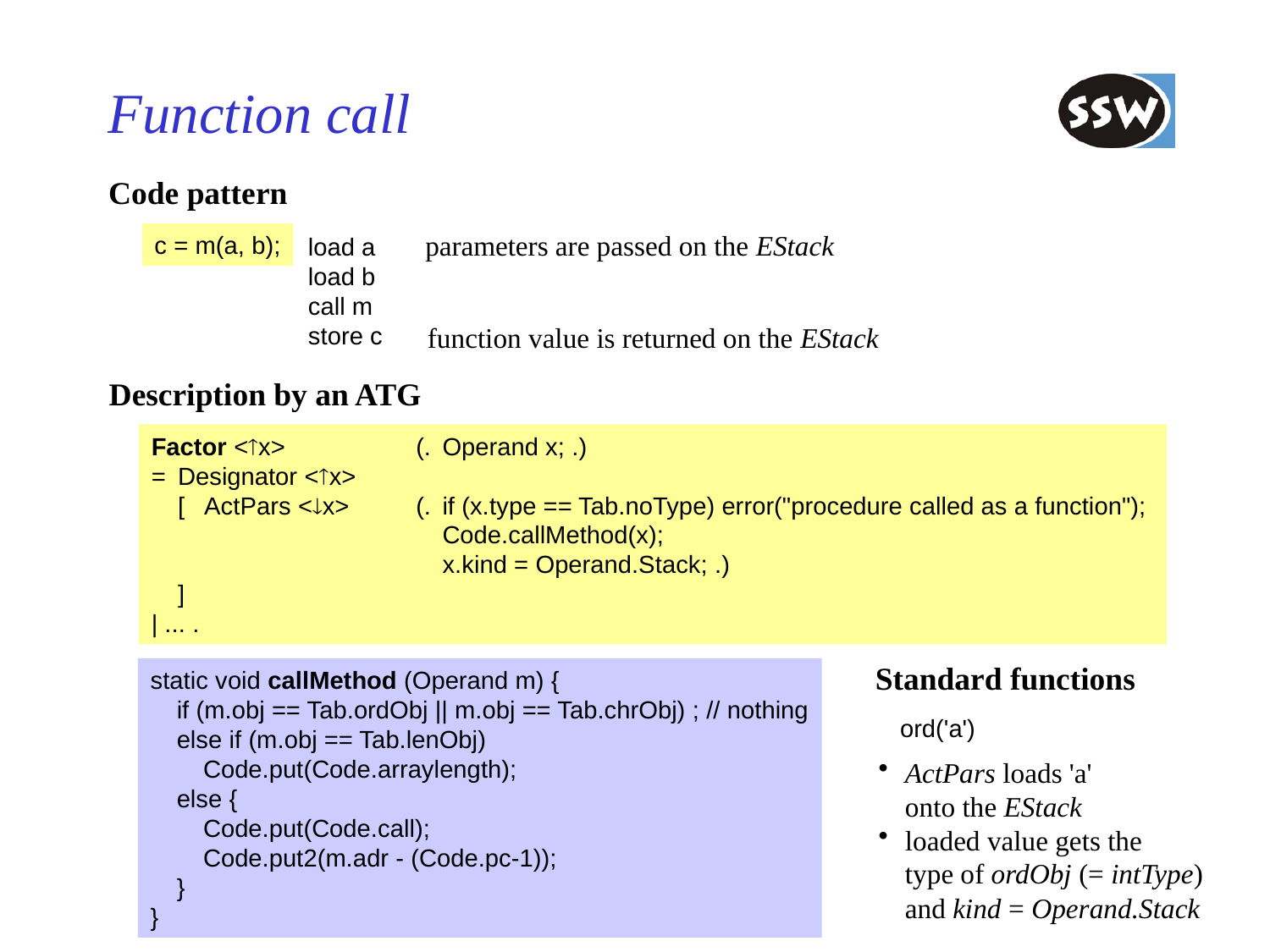

# Function call
Code pattern
parameters are passed on the EStack
c = m(a, b);
load a
load b
call m
store c
function value is returned on the EStack
Description by an ATG
Factor <↑x>	(.	Operand x; .)
=	Designator <↑x>
	[	ActPars <↓x>	(.	if (x.type == Tab.noType) error("procedure called as a function");
				Code.callMethod(x);
				x.kind = Operand.Stack; .)
	]
| ... .
Standard functions
static void callMethod (Operand m) {
	if (m.obj == Tab.ordObj || m.obj == Tab.chrObj) ; // nothing
	else if (m.obj == Tab.lenObj)
		Code.put(Code.arraylength);
	else {
		Code.put(Code.call);
		Code.put2(m.adr - (Code.pc-1));
	}
}
ord('a')
ActPars loads 'a'
onto the EStack
loaded value gets the
type of ordObj (= intType)
and kind = Operand.Stack
77